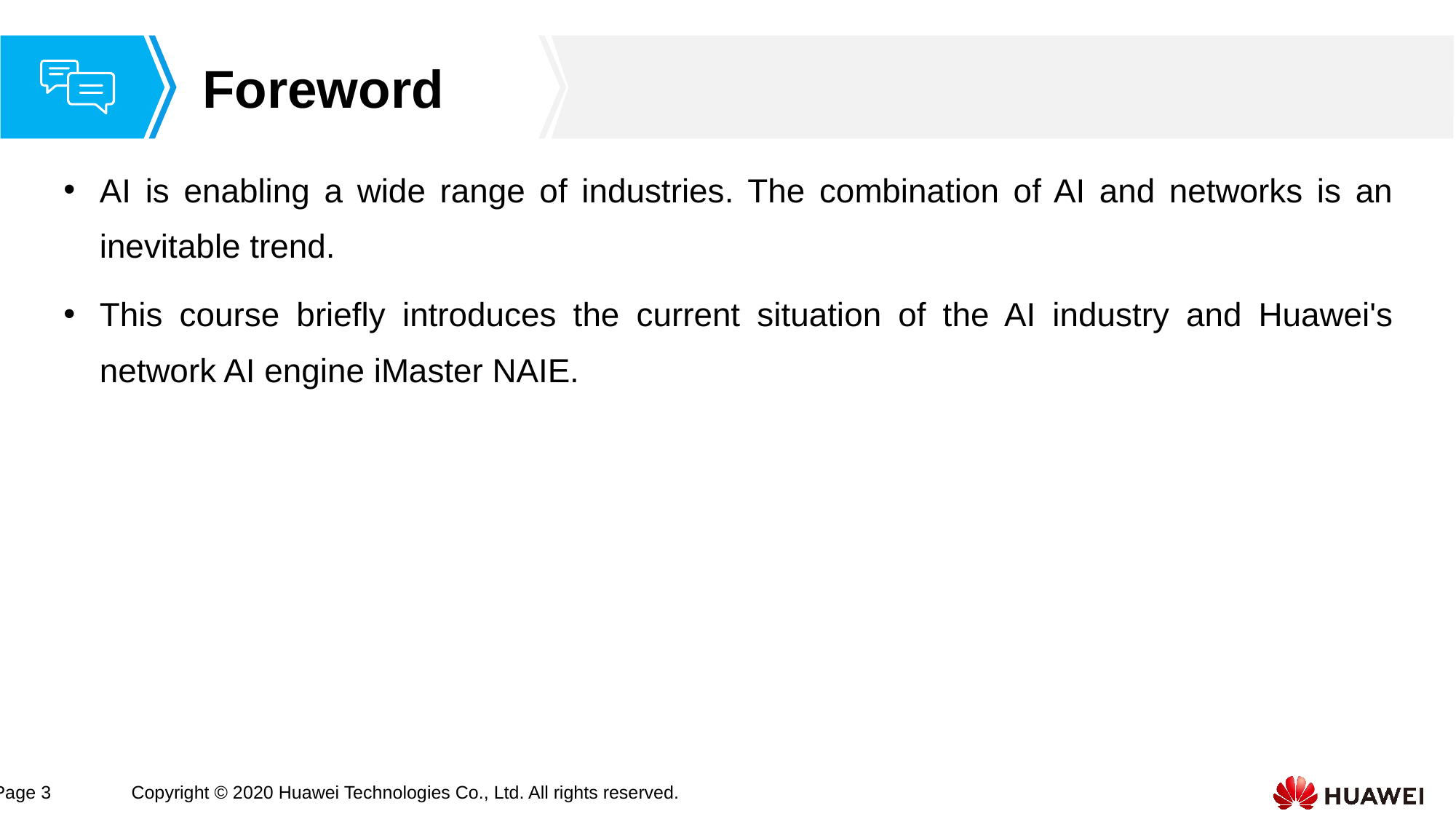

AI is enabling a wide range of industries. The combination of AI and networks is an inevitable trend.
This course briefly introduces the current situation of the AI industry and Huawei's network AI engine iMaster NAIE.